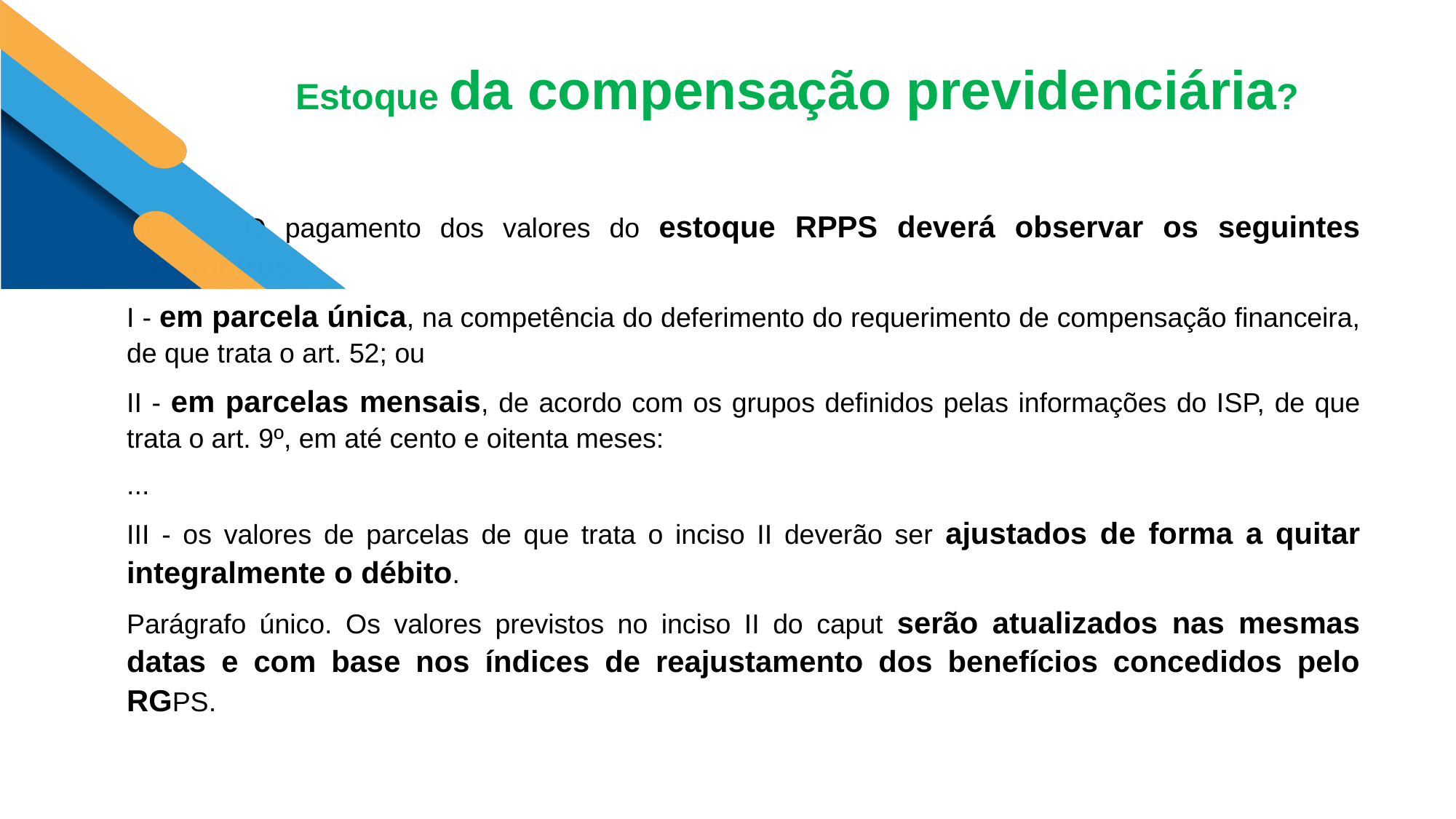

Estoque da compensação previdenciária?
Art. 72. O pagamento dos valores do estoque RPPS deverá observar os seguintes parâmetros:
I - em parcela única, na competência do deferimento do requerimento de compensação financeira, de que trata o art. 52; ou
II - em parcelas mensais, de acordo com os grupos definidos pelas informações do ISP, de que trata o art. 9º, em até cento e oitenta meses:
...
III - os valores de parcelas de que trata o inciso II deverão ser ajustados de forma a quitar integralmente o débito.
Parágrafo único. Os valores previstos no inciso II do caput serão atualizados nas mesmas datas e com base nos índices de reajustamento dos benefícios concedidos pelo RGPS.